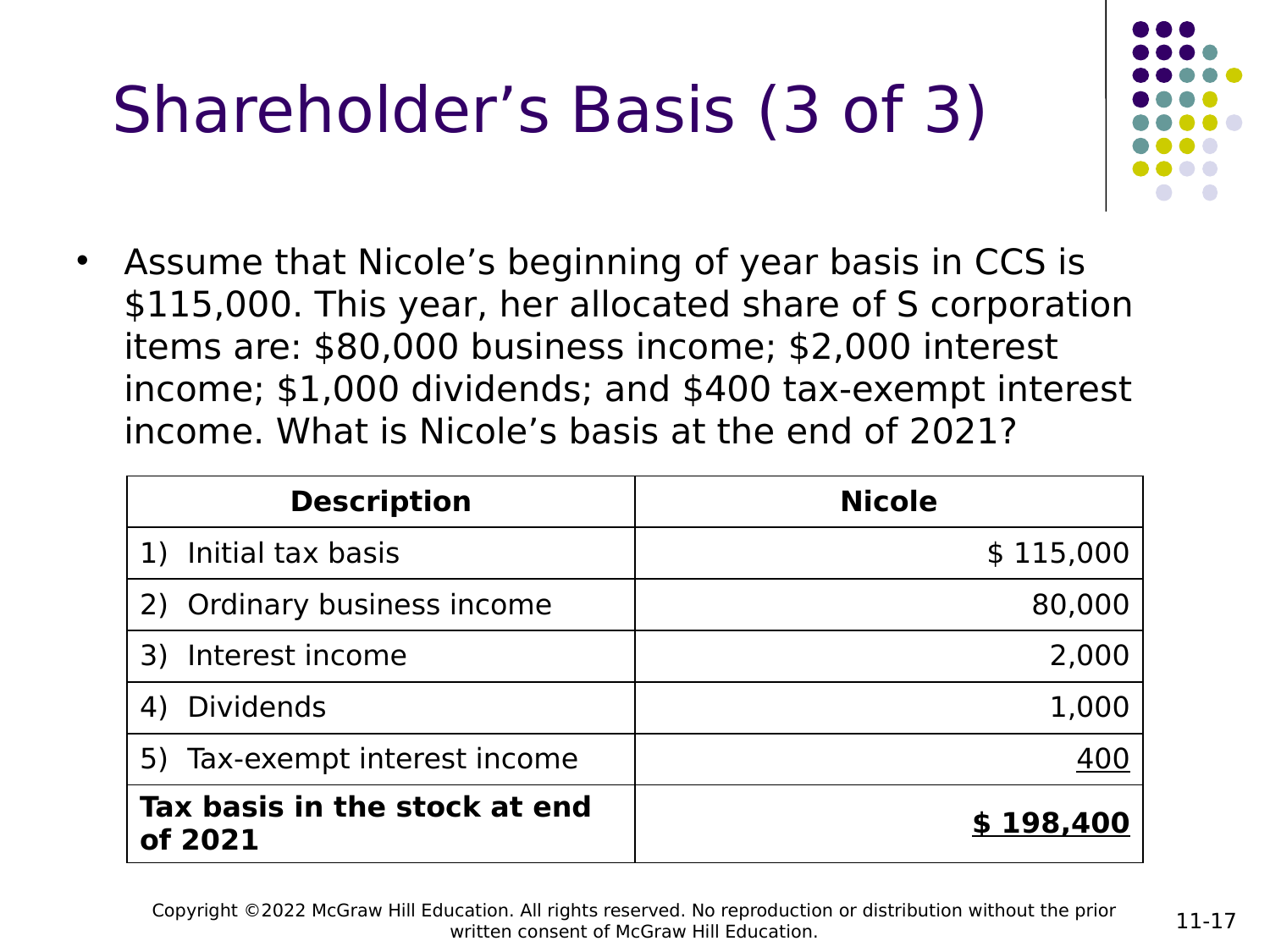

# Shareholder’s Basis (3 of 3)
Assume that Nicole’s beginning of year basis in CCS is $115,000. This year, her allocated share of S corporation items are: $80,000 business income; $2,000 interest income; $1,000 dividends; and $400 tax-exempt interest income. What is Nicole’s basis at the end of 2021?
| Description | Nicole |
| --- | --- |
| Initial tax basis | $ 115,000 |
| Ordinary business income | 80,000 |
| Interest income | 2,000 |
| Dividends | 1,000 |
| Tax-exempt interest income | 400 |
| Tax basis in the stock at end of 2021 | $ 198,400 |